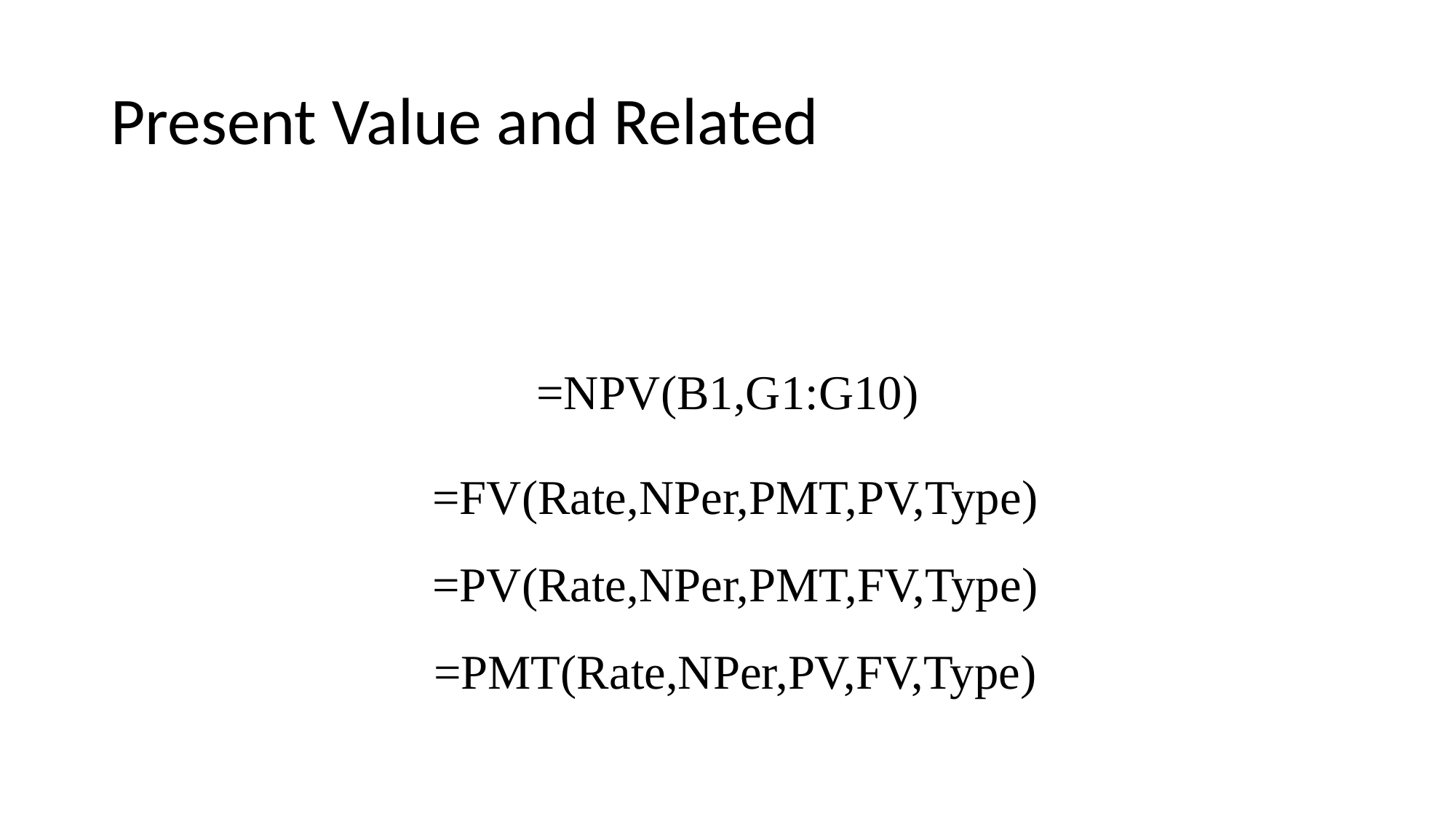

# Present Value and Related
=NPV(B1,G1:G10)
=FV(Rate,NPer,PMT,PV,Type)
=PV(Rate,NPer,PMT,FV,Type)
=PMT(Rate,NPer,PV,FV,Type)